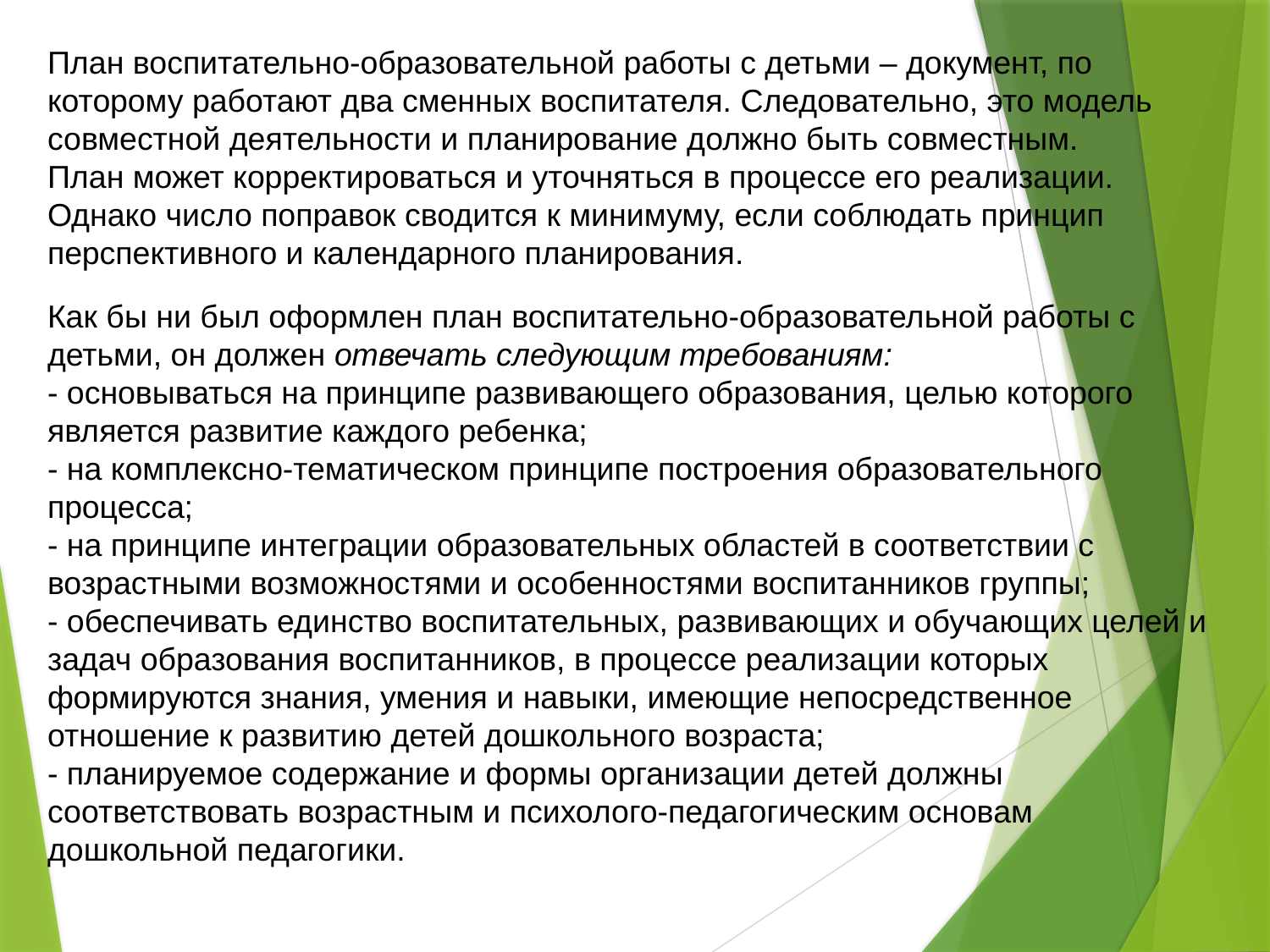

План воспитательно-образовательной работы с детьми – документ, по которому работают два сменных воспитателя. Следовательно, это модель совместной деятельности и планирование должно быть совместным.
План может корректироваться и уточняться в процессе его реализации. Однако число поправок сводится к минимуму, если соблюдать принцип перспективного и календарного планирования.

Как бы ни был оформлен план воспитательно-образовательной работы с детьми, он должен отвечать следующим требованиям:
- основываться на принципе развивающего образования, целью которого является развитие каждого ребенка;
- на комплексно-тематическом принципе построения образовательного процесса;
- на принципе интеграции образовательных областей в соответствии с возрастными возможностями и особенностями воспитанников группы;
- обеспечивать единство воспитательных, развивающих и обучающих целей и задач образования воспитанников, в процессе реализации которых формируются знания, умения и навыки, имеющие непосредственное отношение к развитию детей дошкольного возраста;
- планируемое содержание и формы организации детей должны соответствовать возрастным и психолого-педагогическим основам дошкольной педагогики.